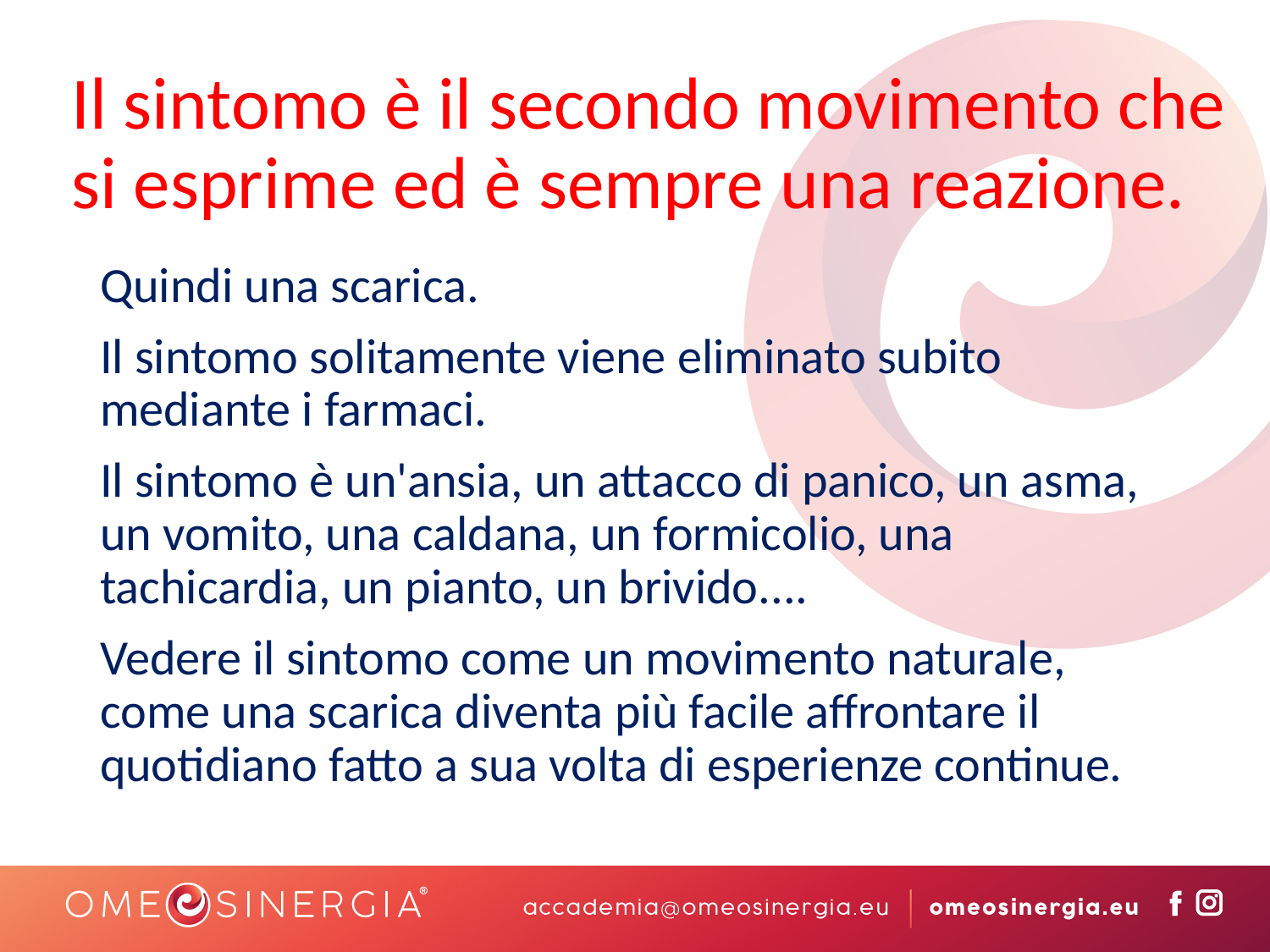

# Il sintomo è il secondo movimento che si esprime ed è sempre una reazione.
Quindi una scarica.
Il sintomo solitamente viene eliminato subito mediante i farmaci.
Il sintomo è un'ansia, un attacco di panico, un asma, un vomito, una caldana, un formicolio, una tachicardia, un pianto, un brivido....
Vedere il sintomo come un movimento naturale, come una scarica diventa più facile affrontare il quotidiano fatto a sua volta di esperienze continue.